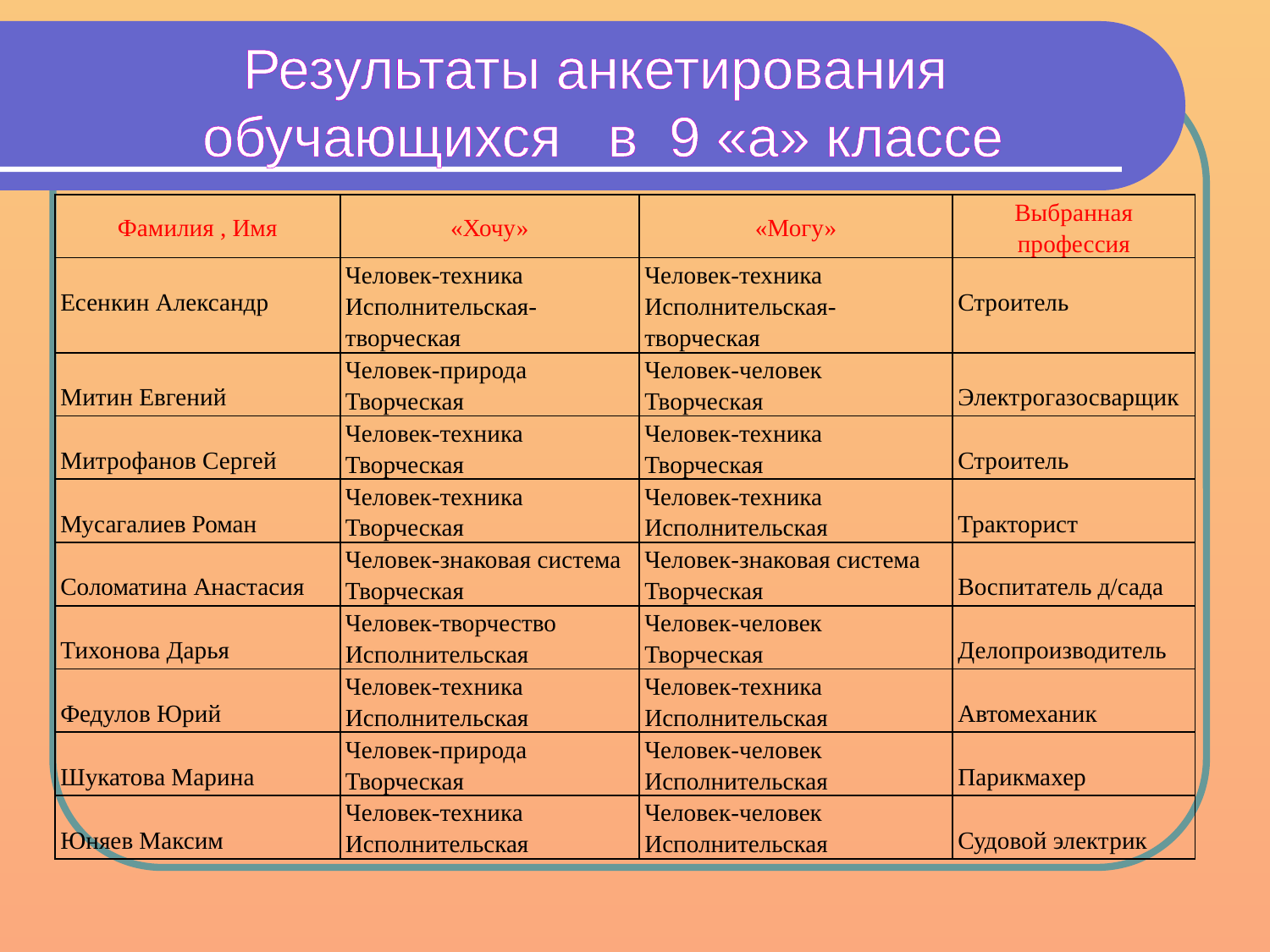

# Результаты анкетирования обучающихся   в  9 «а» классе
| Фамилия , Имя | «Хочу» | «Могу» | Выбранная профессия |
| --- | --- | --- | --- |
| Есенкин Александр | Человек-техника Исполнительская-творческая | Человек-техника Исполнительская-творческая | Строитель |
| Митин Евгений | Человек-природа Творческая | Человек-человек Творческая | Электрогазосварщик |
| Митрофанов Сергей | Человек-техника Творческая | Человек-техника Творческая | Строитель |
| Мусагалиев Роман | Человек-техника Творческая | Человек-техника Исполнительская | Тракторист |
| Соломатина Анастасия | Человек-знаковая система Творческая | Человек-знаковая система Творческая | Воспитатель д/сада |
| Тихонова Дарья | Человек-творчество Исполнительская | Человек-человек Творческая | Делопроизводитель |
| Федулов Юрий | Человек-техника Исполнительская | Человек-техника Исполнительская | Автомеханик |
| Шукатова Марина | Человек-природа Творческая | Человек-человек Исполнительская | Парикмахер |
| Юняев Максим | Человек-техника Исполнительская | Человек-человек Исполнительская | Судовой электрик |